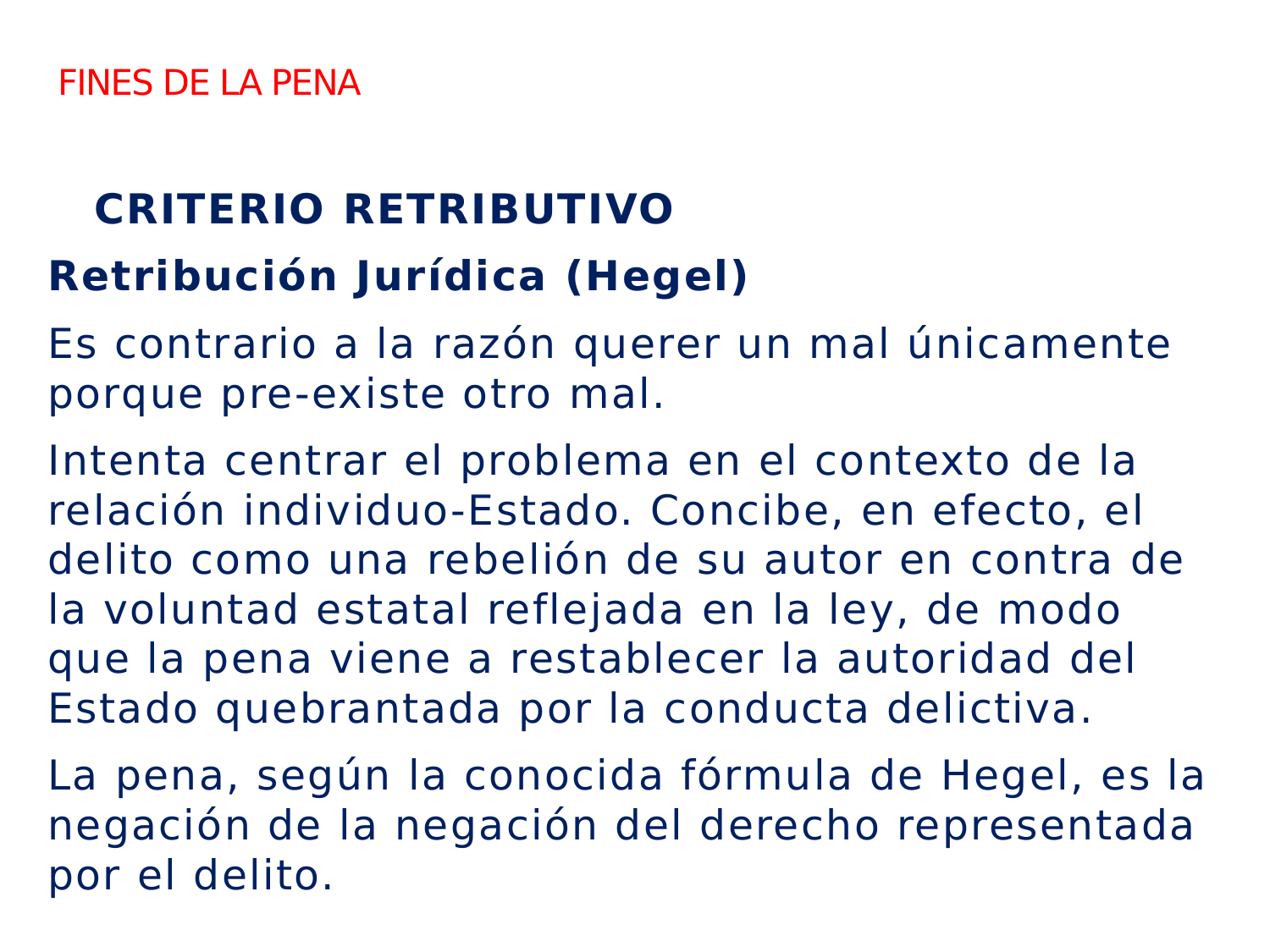

# FINES DE LA pena
CRITERIO RETRIBUTIVO
Retribución Jurídica (Hegel)
Es contrario a la razón querer un mal únicamente porque pre-existe otro mal.
Intenta centrar el problema en el contexto de la relación individuo-Estado. Concibe, en efecto, el delito como una rebelión de su autor en contra de la voluntad estatal reflejada en la ley, de modo que la pena viene a restablecer la autoridad del Estado quebrantada por la conducta delictiva.
La pena, según la conocida fórmula de Hegel, es la negación de la negación del derecho representada por el delito.

7
Sebastian Valenzuela A. /El Salvador /Marzo 2013